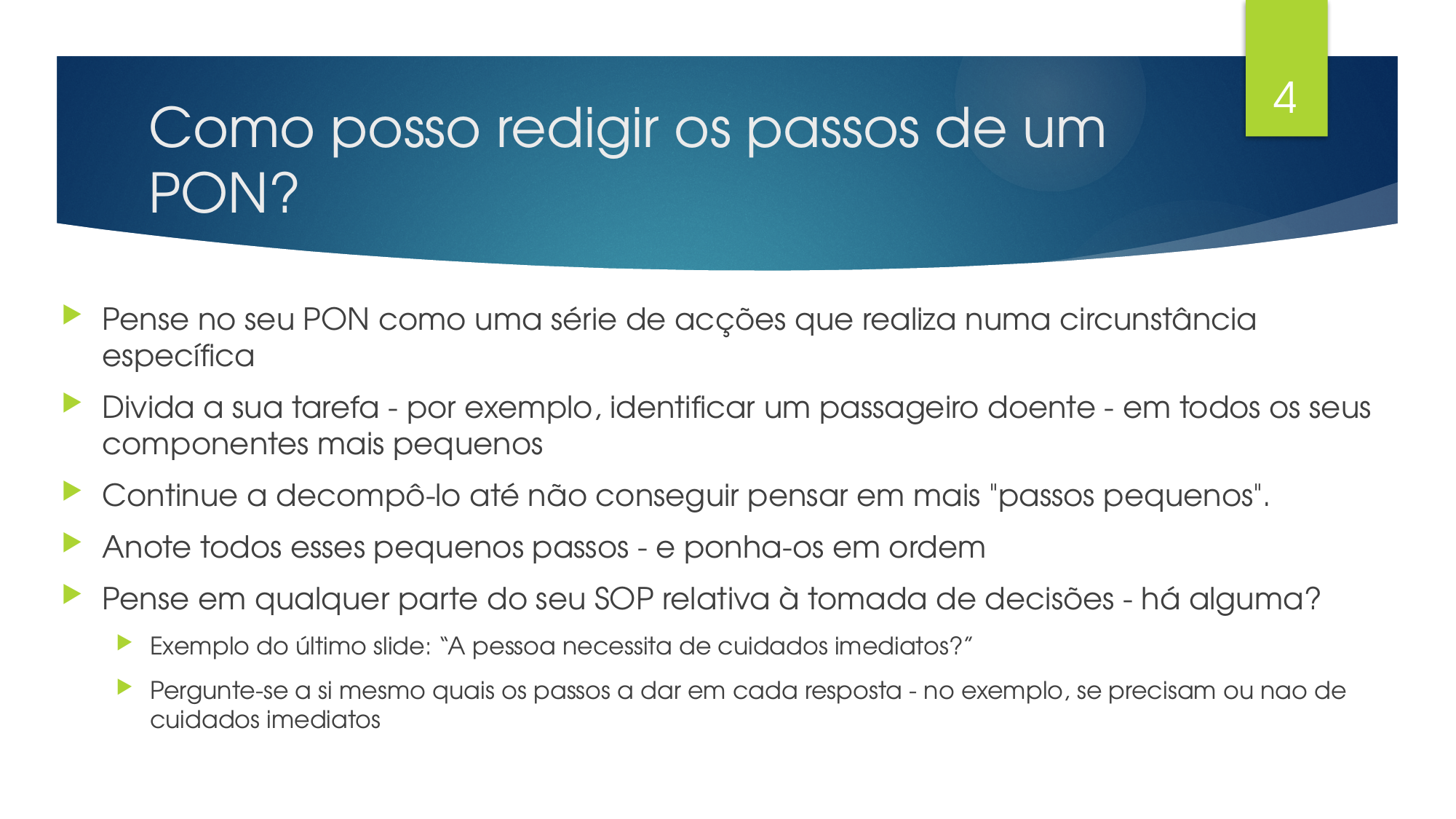

4
# Como posso redigir os passos de um PON?
Pense no seu PON como uma série de acções que realiza numa circunstância específica
Divida a sua tarefa - por exemplo, identificar um passageiro doente - em todos os seus componentes mais pequenos
Continue a decompô-lo até não conseguir pensar em mais "passos pequenos".
Anote todos esses pequenos passos - e ponha-os em ordem
Pense em qualquer parte do seu SOP relativa à tomada de decisões - há alguma?
Exemplo do último slide: “A pessoa necessita de cuidados imediatos?”
Pergunte-se a si mesmo quais os passos a dar em cada resposta - no exemplo, se precisam ou nao de cuidados imediatos